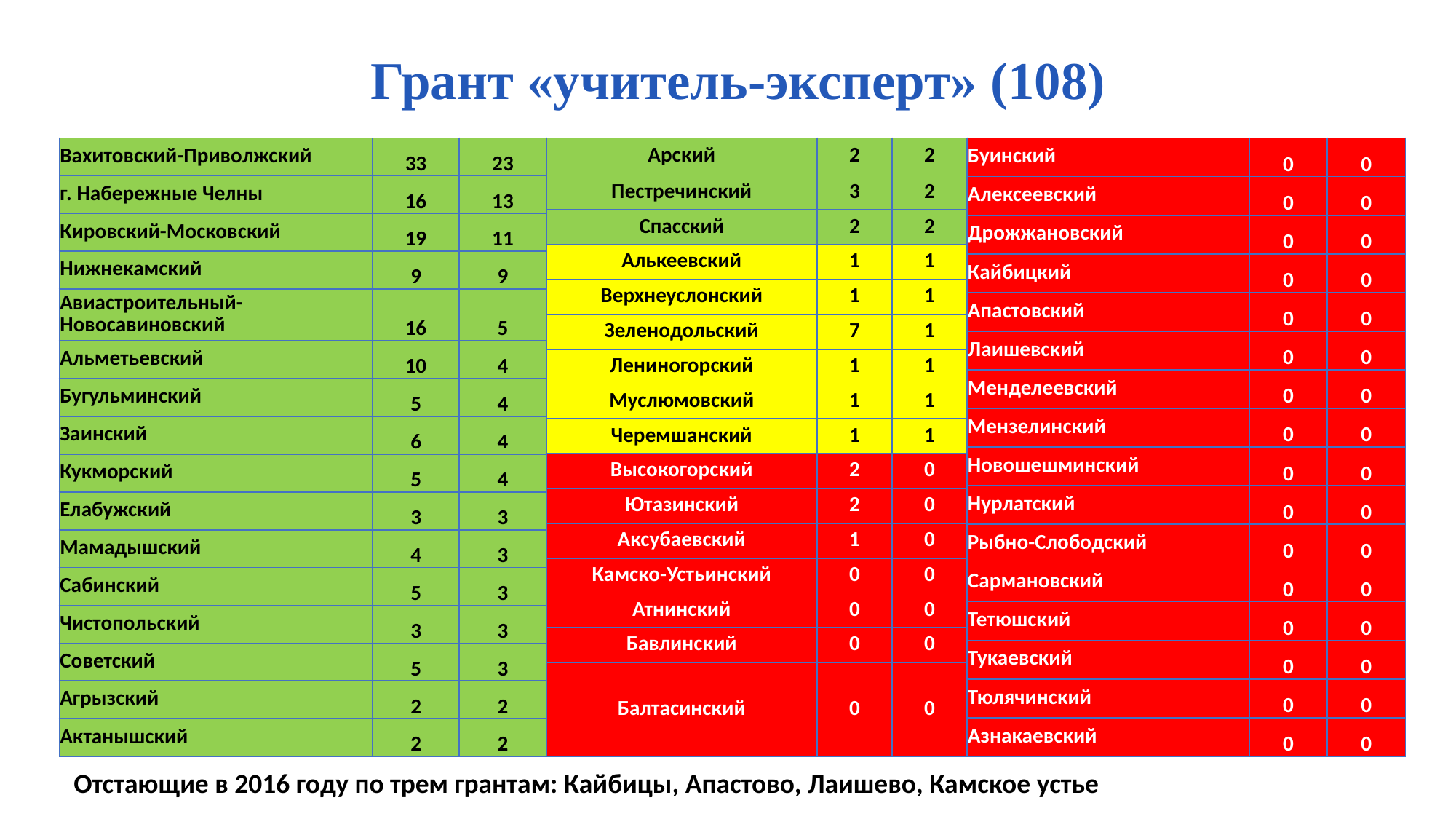

Грант «учитель-эксперт» (108)
# Грант «Учитель-эксперт»
| Арский | 2 | 2 |
| --- | --- | --- |
| Пестречинский | 3 | 2 |
| Спасский | 2 | 2 |
| Алькеевский | 1 | 1 |
| Верхнеуслонский | 1 | 1 |
| Зеленодольский | 7 | 1 |
| Лениногорский | 1 | 1 |
| Муслюмовский | 1 | 1 |
| Черемшанский | 1 | 1 |
| Высокогорский | 2 | 0 |
| Ютазинский | 2 | 0 |
| Аксубаевский | 1 | 0 |
| Камско-Устьинский | 0 | 0 |
| Атнинский | 0 | 0 |
| Бавлинский | 0 | 0 |
| Балтасинский | 0 | 0 |
| Буинский | 0 | 0 |
| --- | --- | --- |
| Алексеевский | 0 | 0 |
| Дрожжановский | 0 | 0 |
| Кайбицкий | 0 | 0 |
| Апастовский | 0 | 0 |
| Лаишевский | 0 | 0 |
| Менделеевский | 0 | 0 |
| Мензелинский | 0 | 0 |
| Новошешминский | 0 | 0 |
| Нурлатский | 0 | 0 |
| Рыбно-Слободский | 0 | 0 |
| Сармановский | 0 | 0 |
| Тетюшский | 0 | 0 |
| Тукаевский | 0 | 0 |
| Тюлячинский | 0 | 0 |
| Азнакаевский | 0 | 0 |
| Вахитовский-Приволжский | 33 | 23 |
| --- | --- | --- |
| г. Набережные Челны | 16 | 13 |
| Кировский-Московский | 19 | 11 |
| Нижнекамский | 9 | 9 |
| Авиастроительный-Новосавиновский | 16 | 5 |
| Альметьевский | 10 | 4 |
| Бугульминский | 5 | 4 |
| Заинский | 6 | 4 |
| Кукморский | 5 | 4 |
| Елабужский | 3 | 3 |
| Мамадышский | 4 | 3 |
| Сабинский | 5 | 3 |
| Чистопольский | 3 | 3 |
| Советский | 5 | 3 |
| Агрызский | 2 | 2 |
| Актанышский | 2 | 2 |
Отстающие в 2016 году по трем грантам: Кайбицы, Апастово, Лаишево, Камское устье